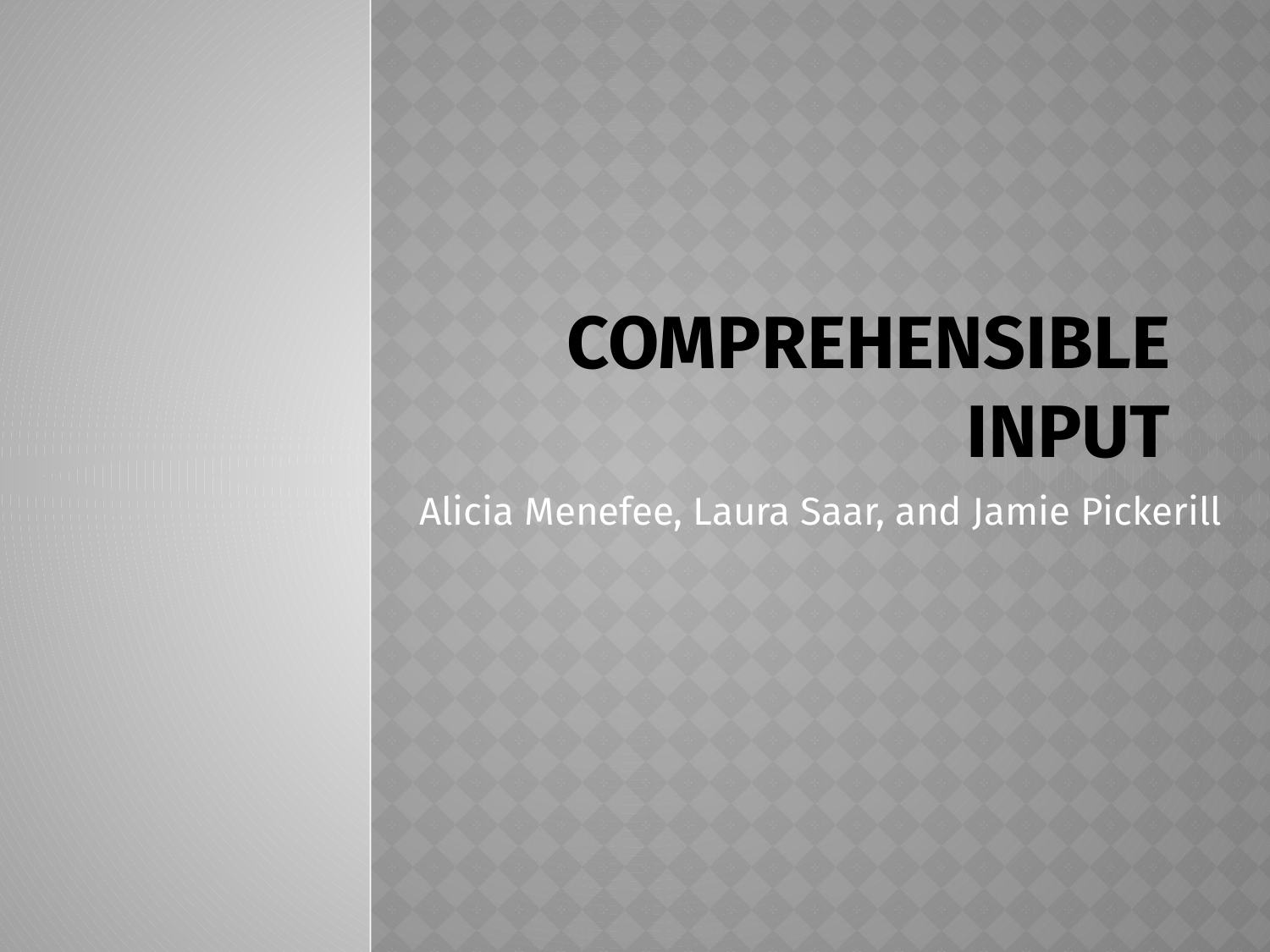

# Comprehensible input
Alicia Menefee, Laura Saar, and Jamie Pickerill